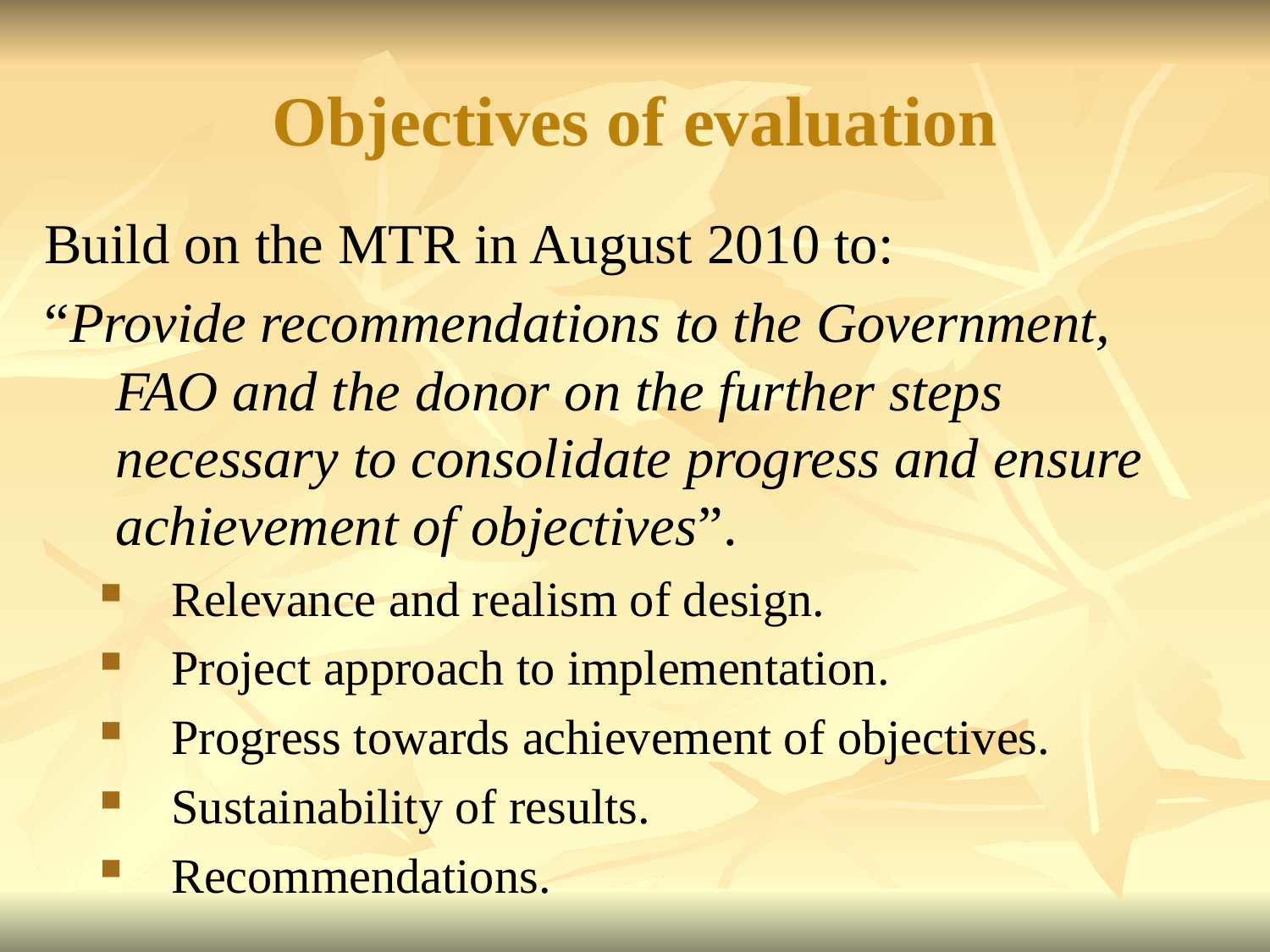

# Objectives of evaluation
Build on the MTR in August 2010 to:
“Provide recommendations to the Government, FAO and the donor on the further steps necessary to consolidate progress and ensure achievement of objectives”.
Relevance and realism of design.
Project approach to implementation.
Progress towards achievement of objectives.
Sustainability of results.
Recommendations.